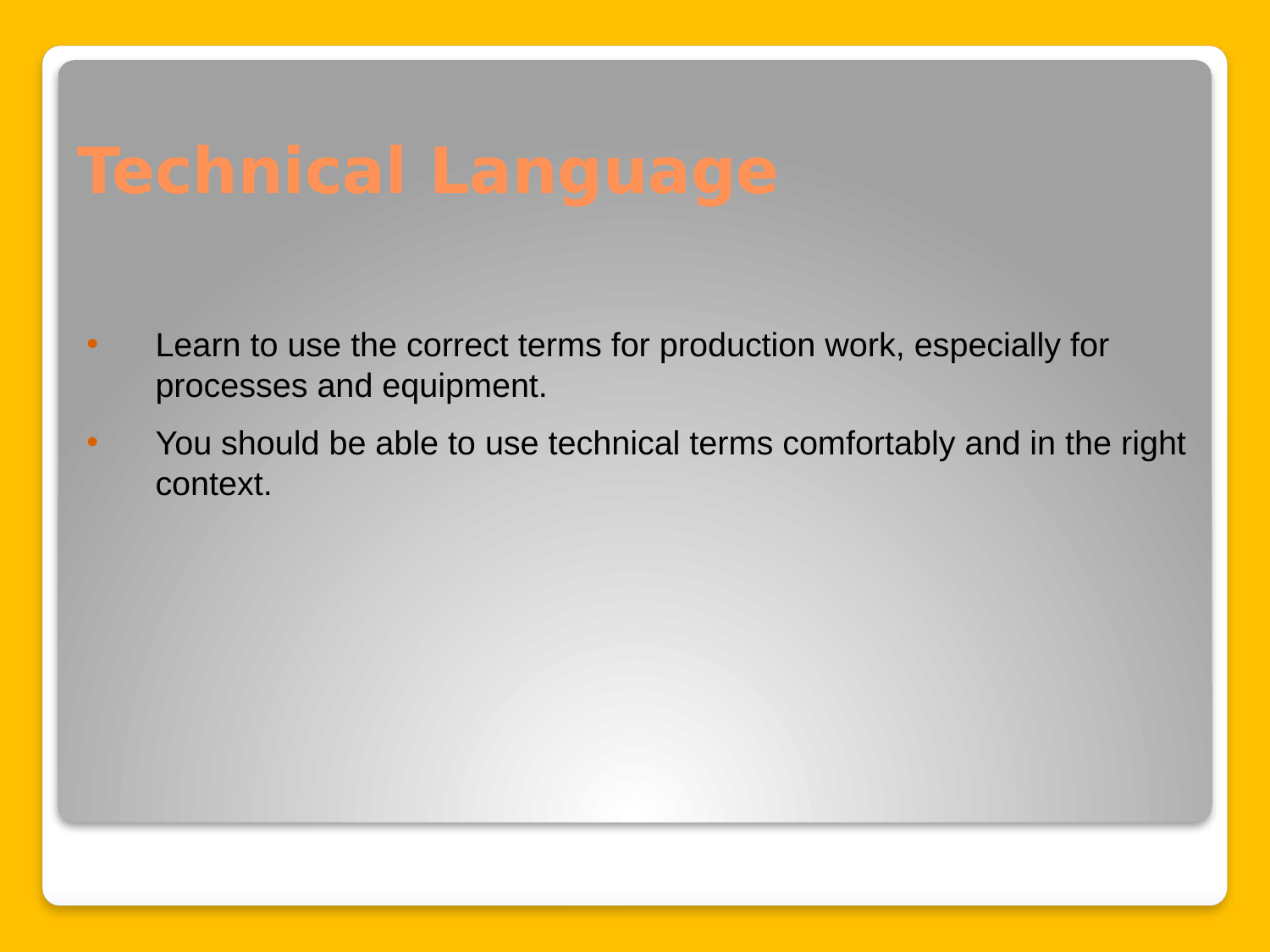

# Technical Language
Learn to use the correct terms for production work, especially for processes and equipment.
You should be able to use technical terms comfortably and in the right context.